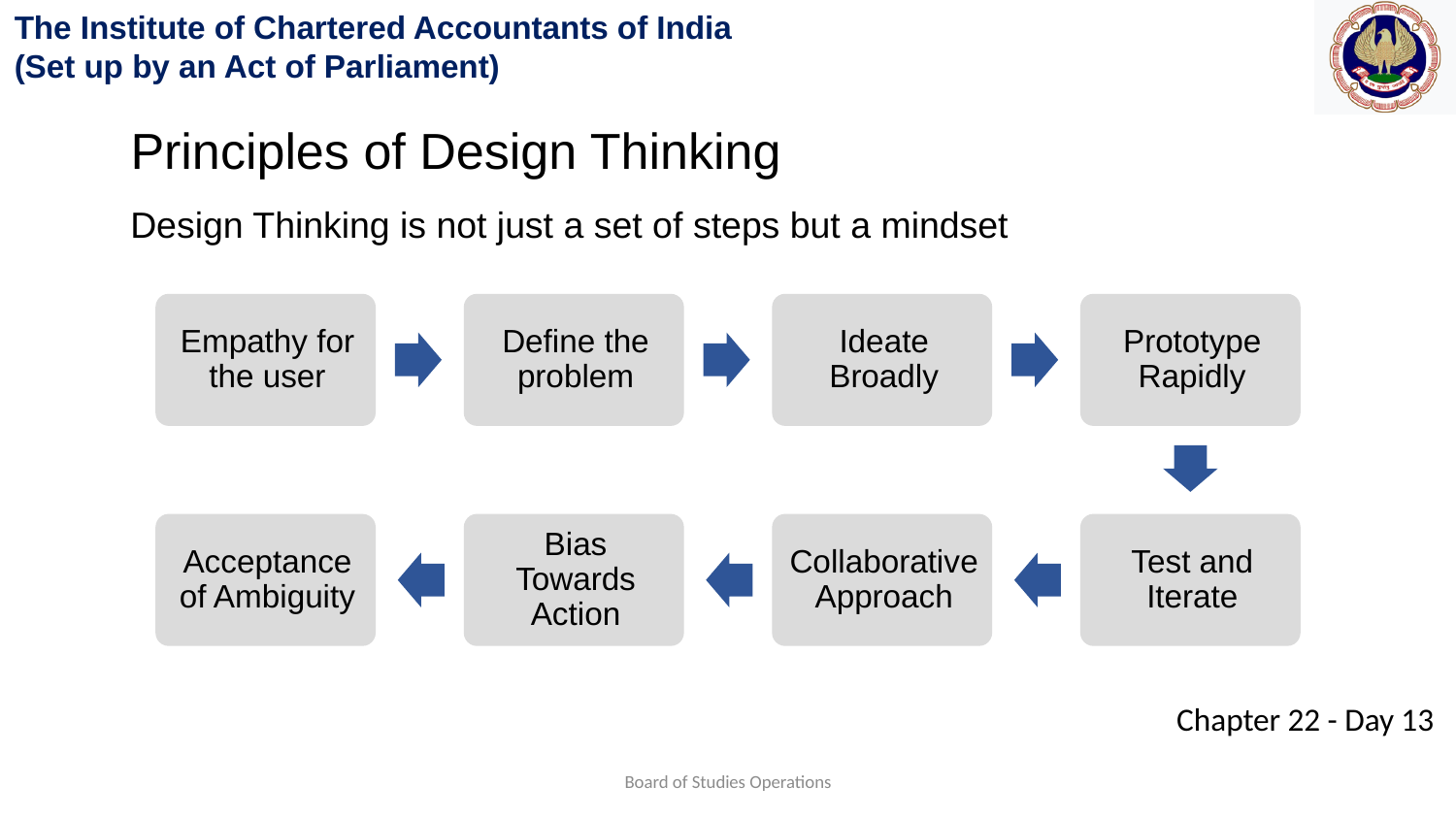

Principles of Design Thinking
Design Thinking is not just a set of steps but a mindset
Empathy for the user

Define the problem

Ideate Broadly

Prototype Rapidly

Test and Iterate

Collaborative Approach

Bias Towards Action

Acceptance of Ambiguity
Board of Studies Operations